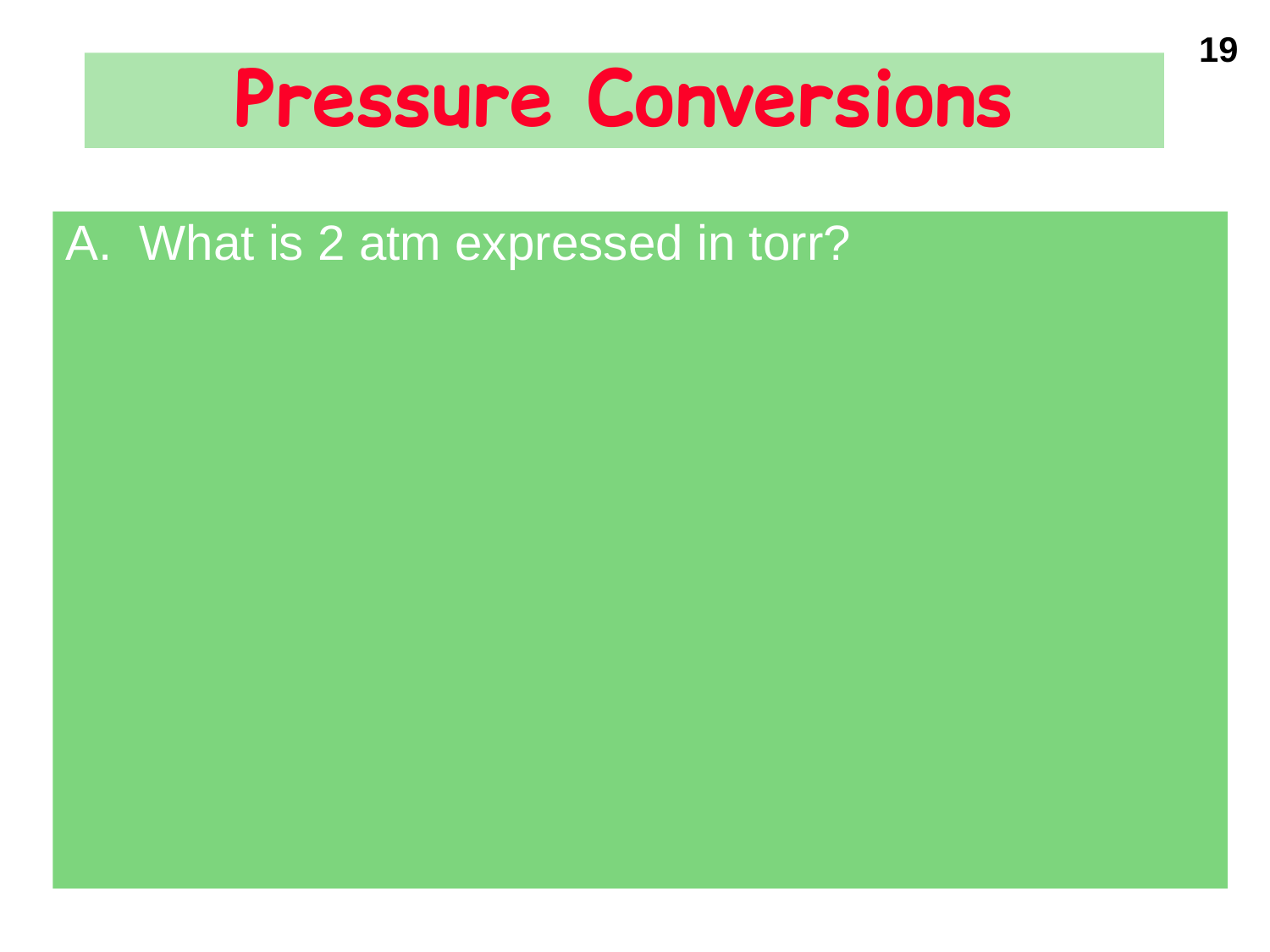

# Pressure Conversions
A.  What is 2 atm expressed in torr?